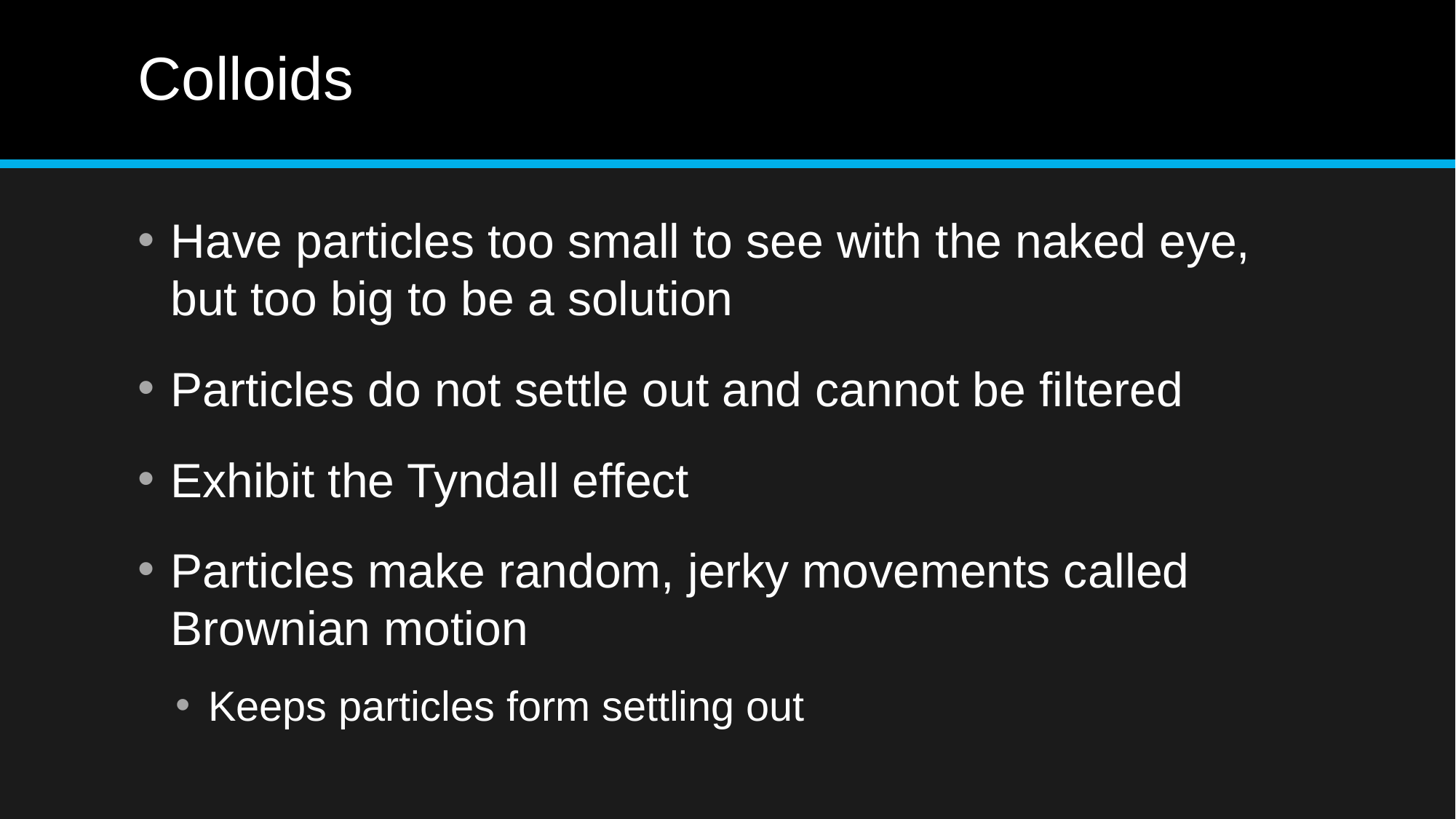

# Colloids
Have particles too small to see with the naked eye, but too big to be a solution
Particles do not settle out and cannot be filtered
Exhibit the Tyndall effect
Particles make random, jerky movements called Brownian motion
Keeps particles form settling out